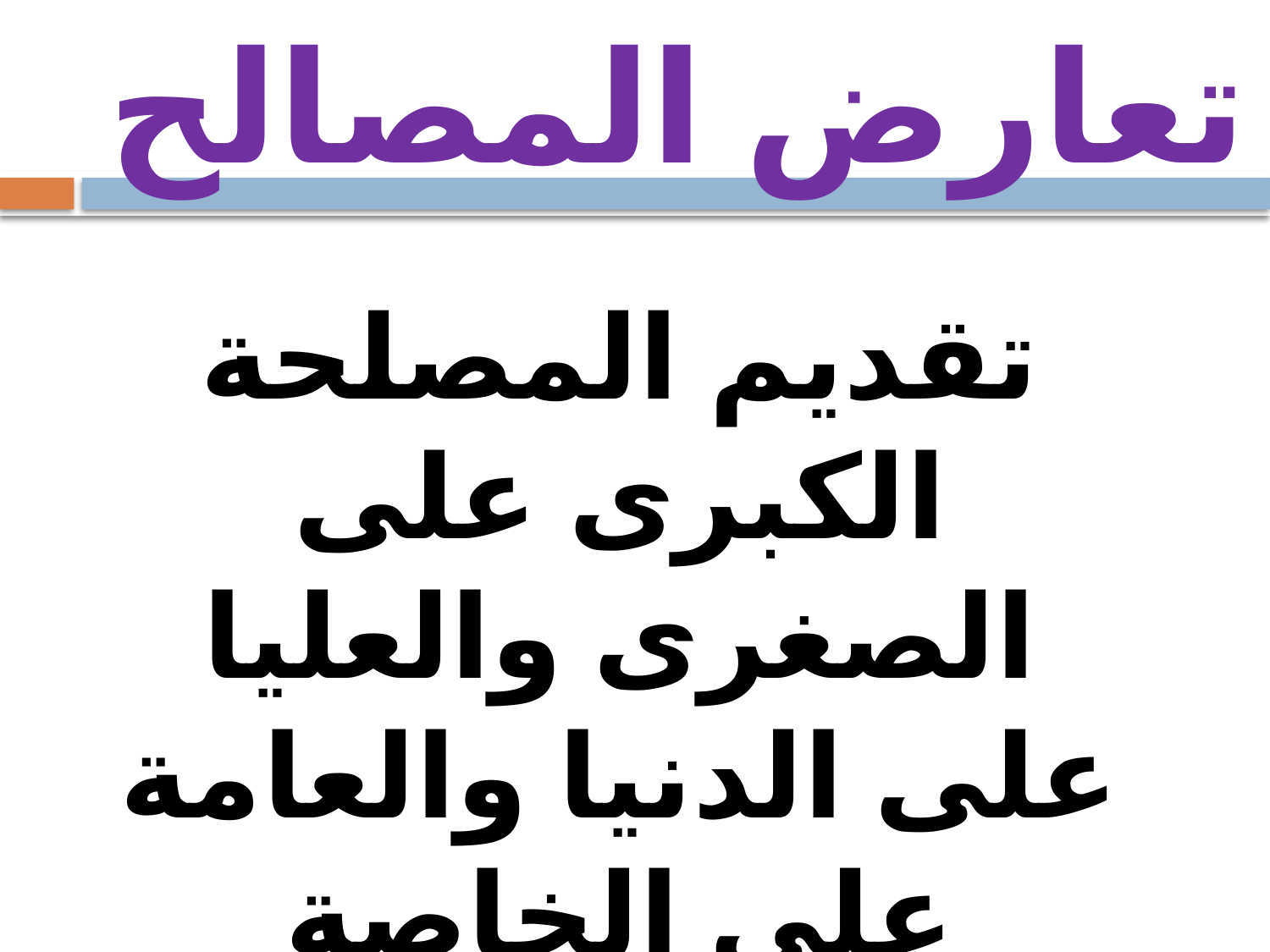

# تعارض المصالح
تقديم المصلحة الكبرى على الصغرى والعليا على الدنيا والعامة على الخاصة والضرورية على الحاجية ...